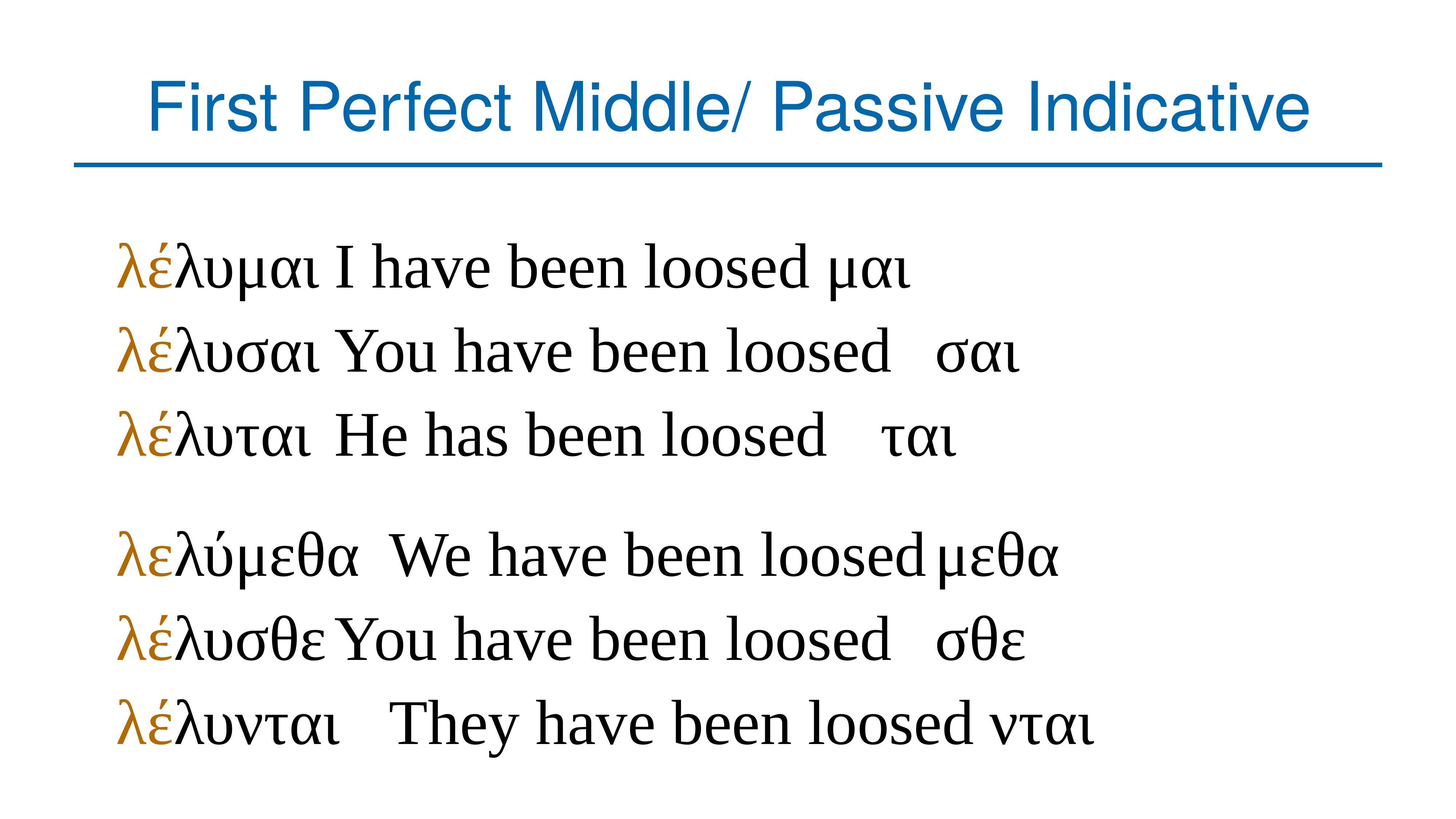

# First Perfect Middle/ Passive Indicative
λέλυμαι	I have been loosed	μαι
λέλυσαι	You have been loosed	σαι
λέλυται	He has been loosed	ται
λελύμεθα	We have been loosed	μεθα
λέλυσθε	You have been loosed	σθε
λέλυνται	They have been loosed	νται